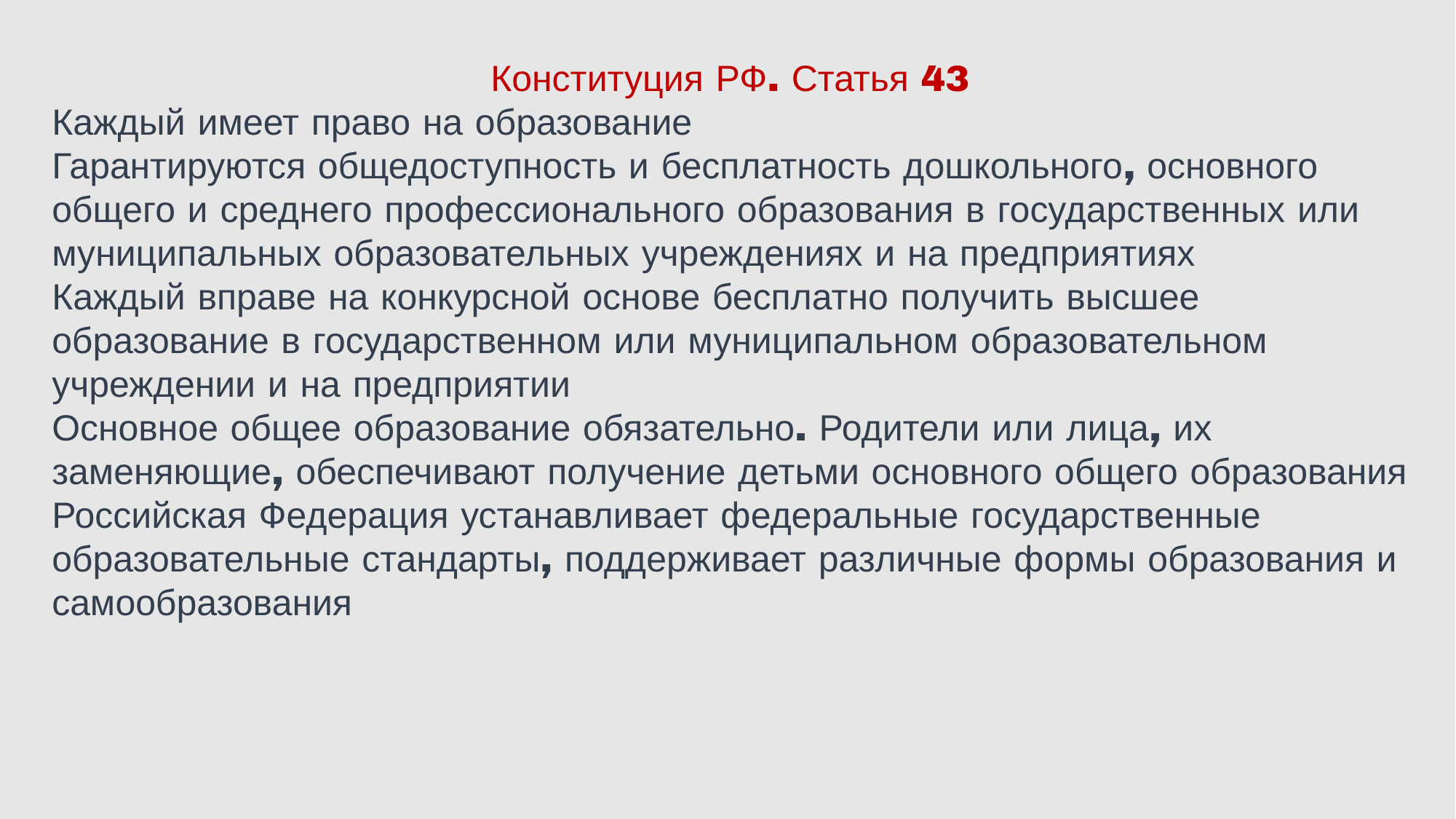

Конституция РФ. Статья 43
Каждый имеет право на образование
Гарантируются общедоступность и бесплатность дошкольного, основного общего и среднего профессионального образования в государственных или муниципальных образовательных учреждениях и на предприятиях
Каждый вправе на конкурсной основе бесплатно получить высшее образование в государственном или муниципальном образовательном учреждении и на предприятии
Основное общее образование обязательно. Родители или лица, их заменяющие, обеспечивают получение детьми основного общего образования
Российская Федерация устанавливает федеральные государственные образовательные стандарты, поддерживает различные формы образования и самообразования